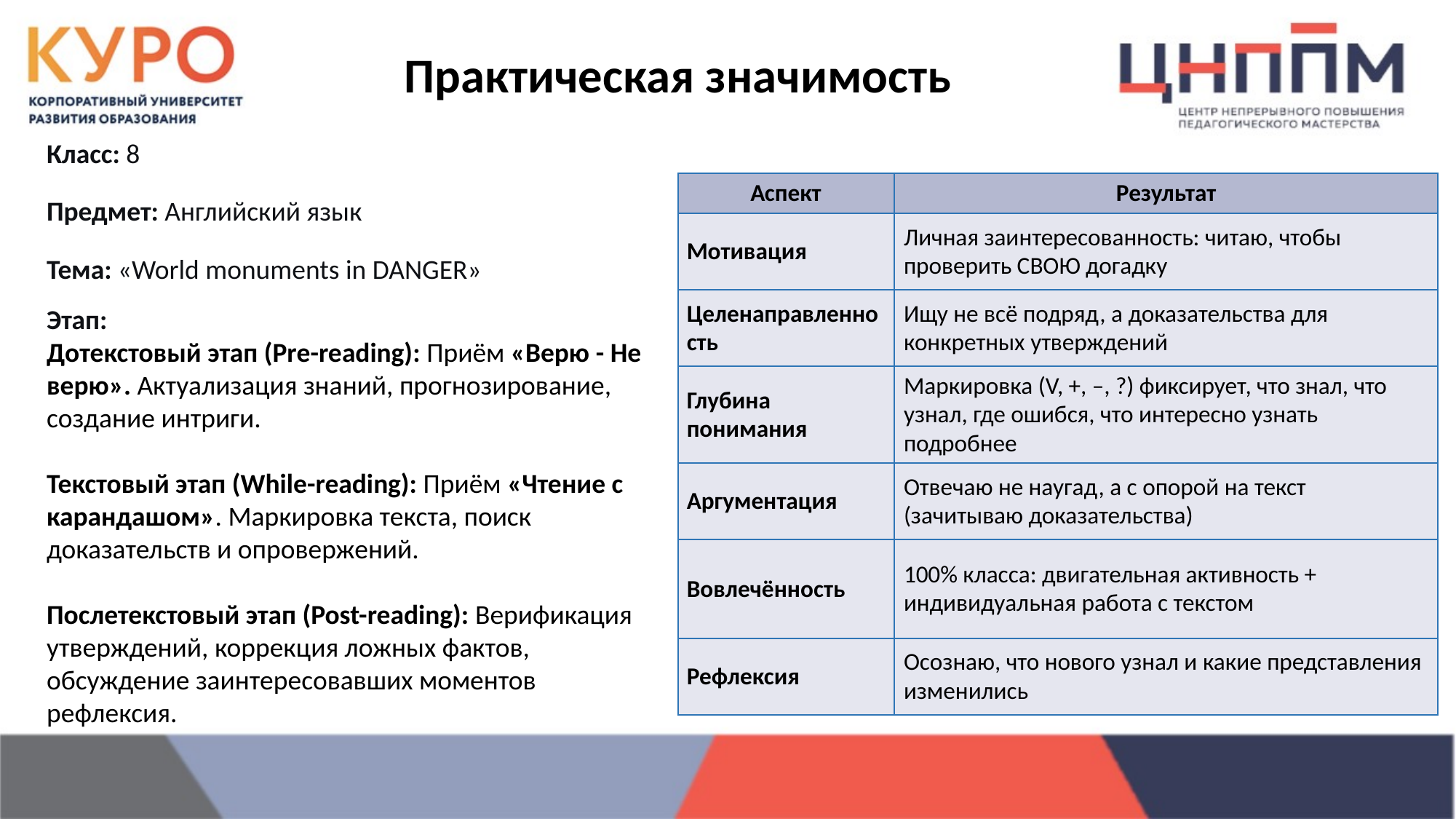

Практическая значимость
Класс: 8
Предмет: Английский язык
Тема: «World monuments in DANGER»
Этап:
Дотекстовый этап (Pre-reading): Приём «Верю - Не верю». Актуализация знаний, прогнозирование, создание интриги.

Текстовый этап (While-reading): Приём «Чтение с карандашом». Маркировка текста, поиск доказательств и опровержений.

Послетекстовый этап (Post-reading): Верификация утверждений, коррекция ложных фактов, обсуждение заинтересовавших моментов рефлексия.
| Аспект | Результат |
| --- | --- |
| Мотивация | Личная заинтересованность: читаю, чтобы проверить СВОЮ догадку |
| Целенаправленность | Ищу не всё подряд, а доказательства для конкретных утверждений |
| Глубина понимания | Маркировка (V, +, –, ?) фиксирует, что знал, что узнал, где ошибся, что интересно узнать подробнее |
| Аргументация | Отвечаю не наугад, а с опорой на текст (зачитываю доказательства) |
| Вовлечённость | 100% класса: двигательная активность + индивидуальная работа с текстом |
| Рефлексия | Осознаю, что нового узнал и какие представления изменились |